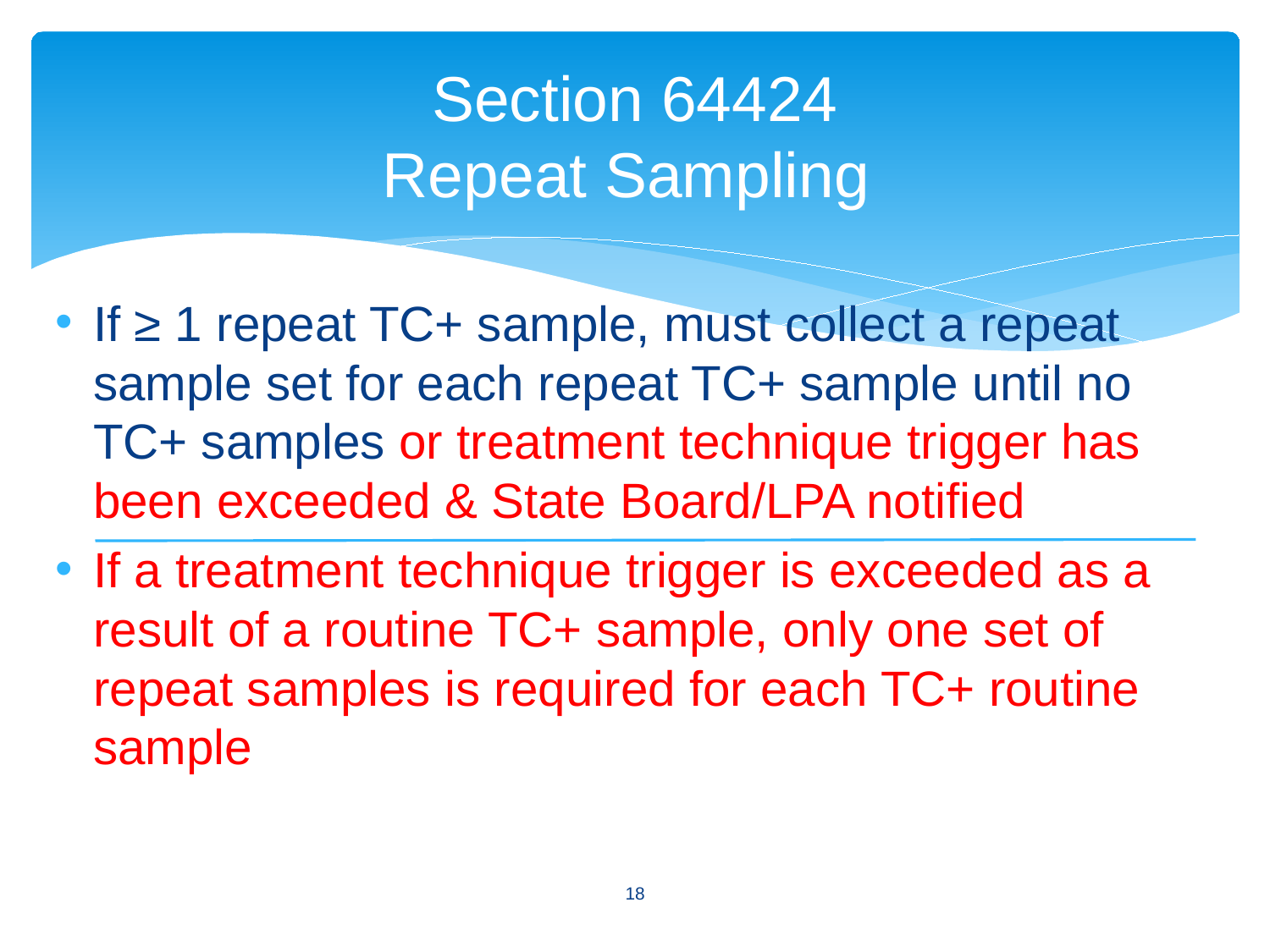

# Section 64424 Repeat Sampling
If ≥ 1 repeat TC+ sample, must collect a repeat sample set for each repeat TC+ sample until no TC+ samples or treatment technique trigger has been exceeded & State Board/LPA notified
If a treatment technique trigger is exceeded as a result of a routine TC+ sample, only one set of repeat samples is required for each TC+ routine sample

18